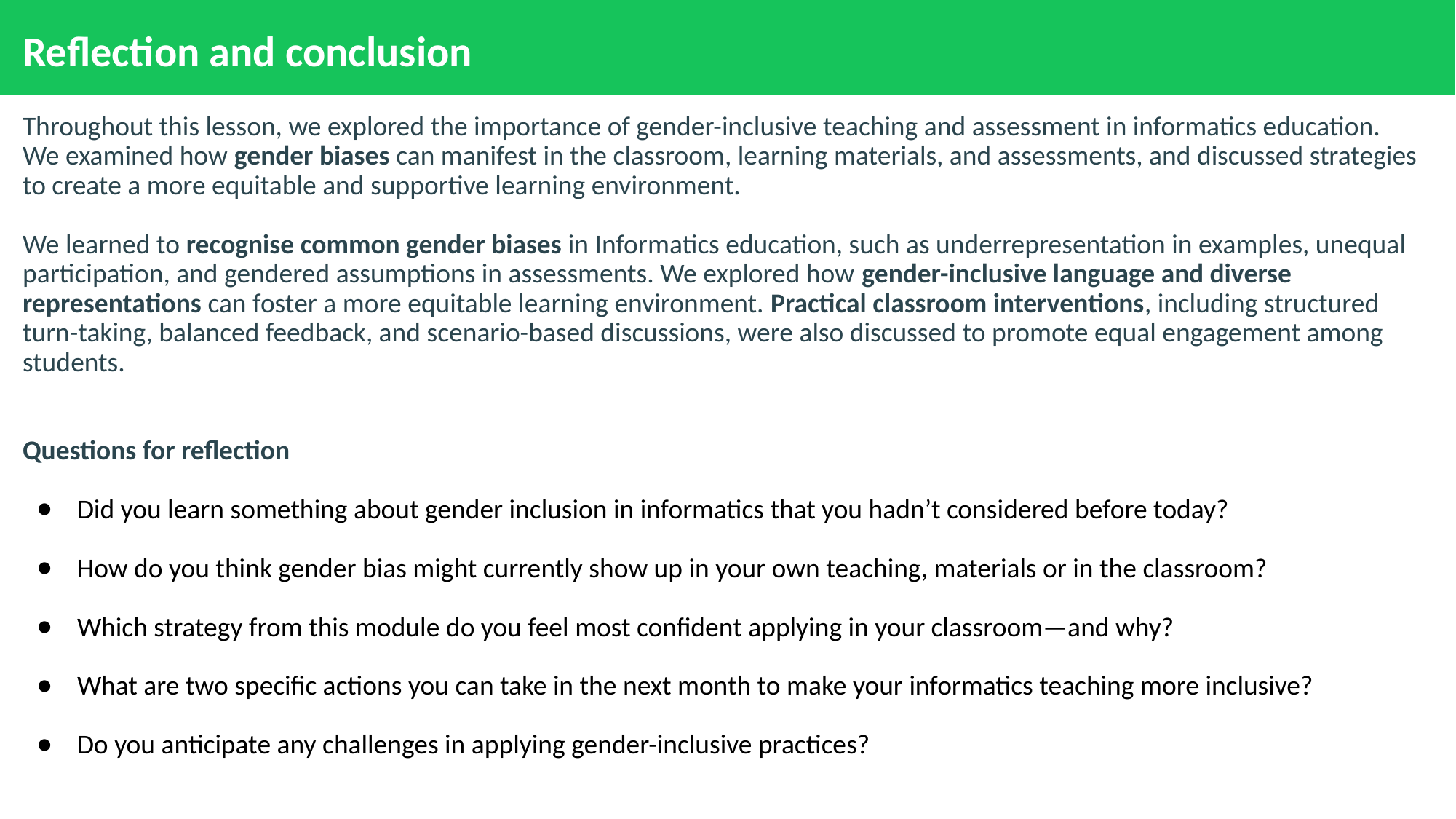

# Reflection and conclusion
Throughout this lesson, we explored the importance of gender-inclusive teaching and assessment in informatics education.  We examined how gender biases can manifest in the classroom, learning materials, and assessments, and discussed strategies to create a more equitable and supportive learning environment.

We learned to recognise common gender biases in Informatics education, such as underrepresentation in examples, unequal participation, and gendered assumptions in assessments. We explored how gender-inclusive language and diverse representations can foster a more equitable learning environment. Practical classroom interventions, including structured turn-taking, balanced feedback, and scenario-based discussions, were also discussed to promote equal engagement among students.

Questions for reflection
Did you learn something about gender inclusion in informatics that you hadn’t considered before today?
How do you think gender bias might currently show up in your own teaching, materials or in the classroom?
Which strategy from this module do you feel most confident applying in your classroom—and why?
What are two specific actions you can take in the next month to make your informatics teaching more inclusive?
Do you anticipate any challenges in applying gender-inclusive practices?